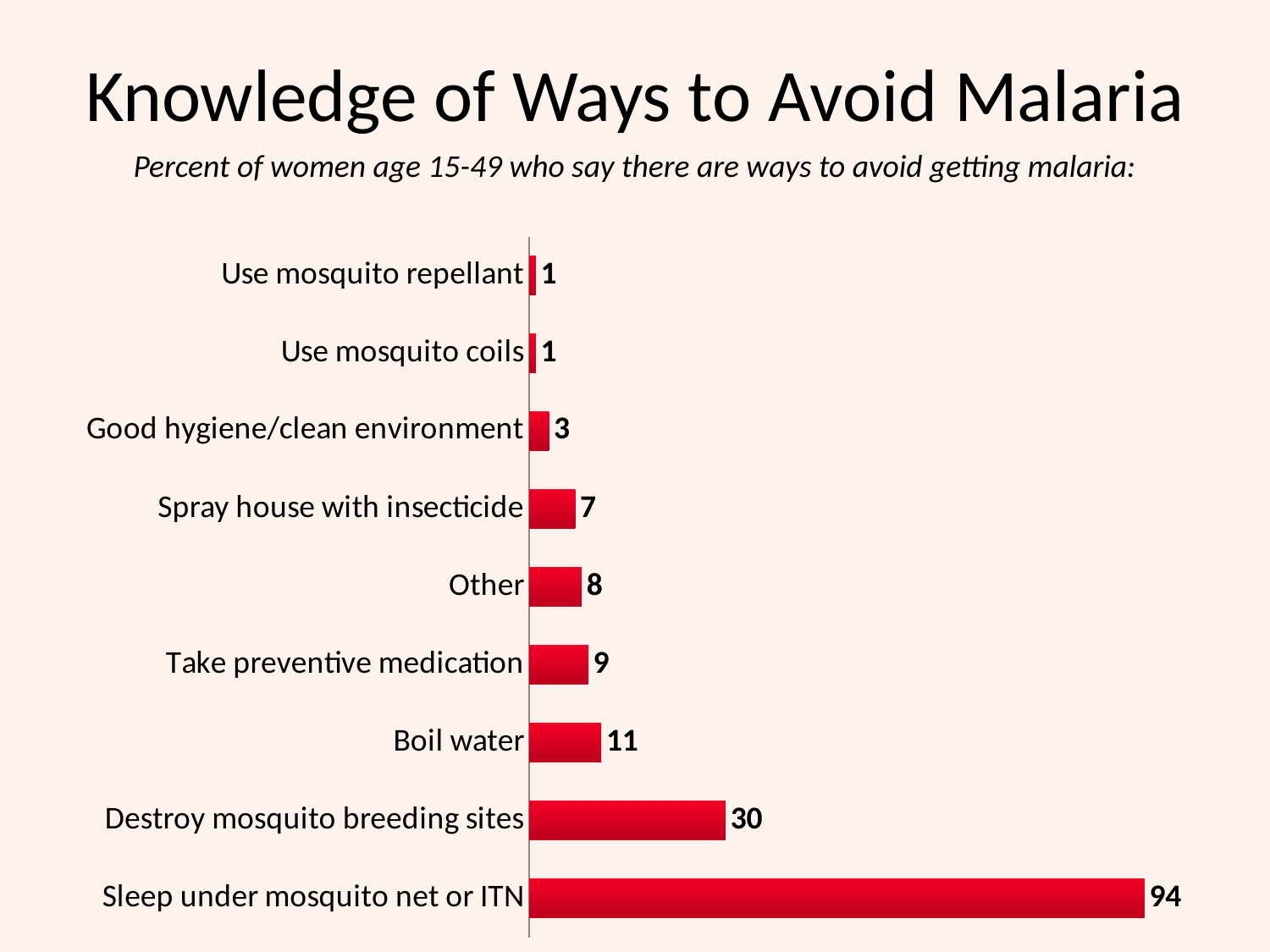

Knowledge of Ways to Avoid Malaria
Percent of women age 15-49 who say there are ways to avoid getting malaria:

### Chart

| Category | 2010 MMIS |
|---|---|
| Sleep under mosquito net or ITN | 94.0 |
| Destroy mosquito breeding sites | 30.0 |
| Boil water | 11.0 |
| Take preventive medication | 9.0 |
| Other | 8.0 |
| Spray house with insecticide | 7.0 |
| Good hygiene/clean environment | 3.0 |
| Use mosquito coils | 1.0 |
| Use mosquito repellant | 1.0 |